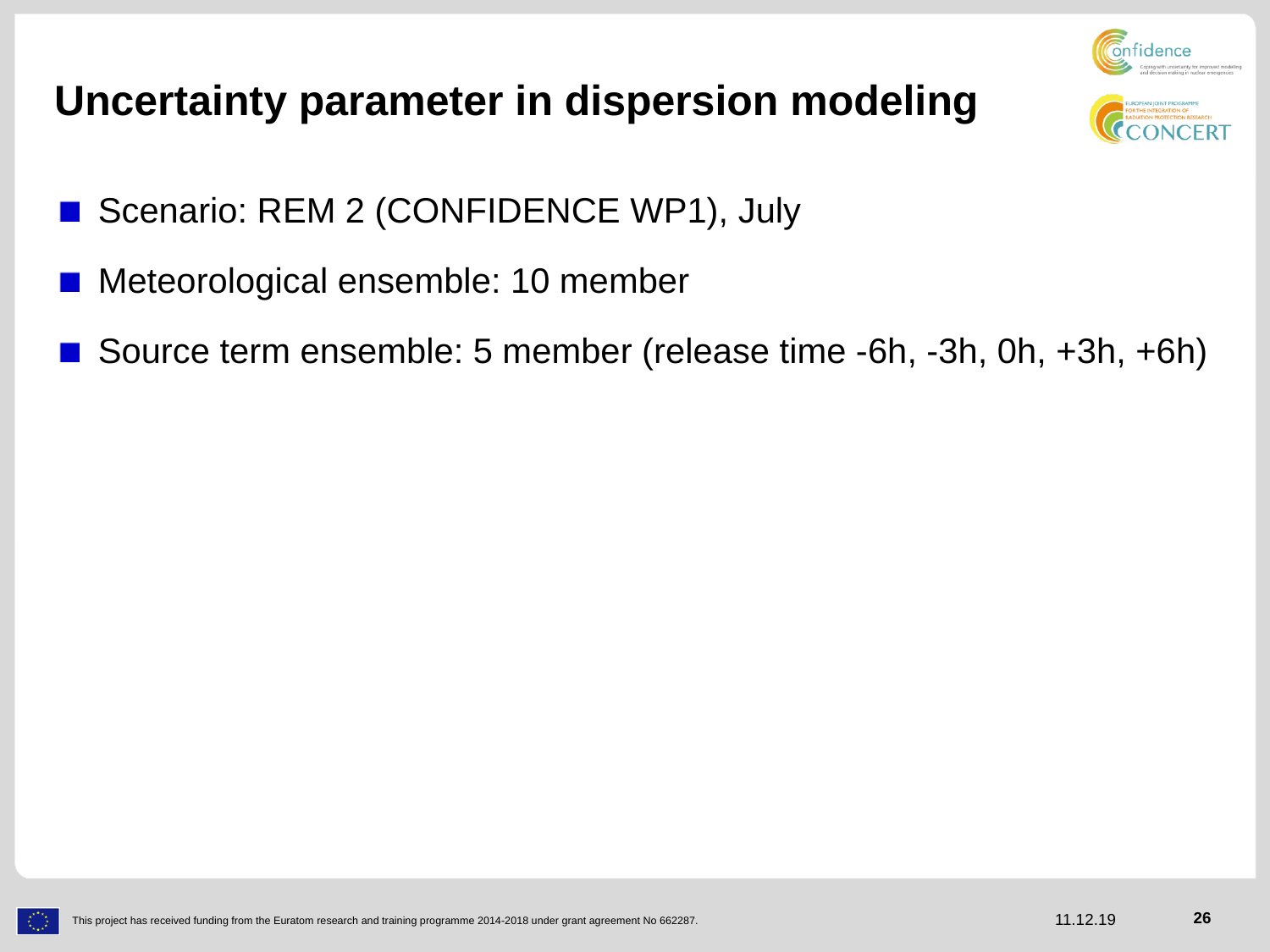

# Uncertainty parameter in dispersion modeling
Scenario: REM 2 (CONFIDENCE WP1), July
Meteorological ensemble: 10 member
Source term ensemble: 5 member (release time -6h, -3h, 0h, +3h, +6h)